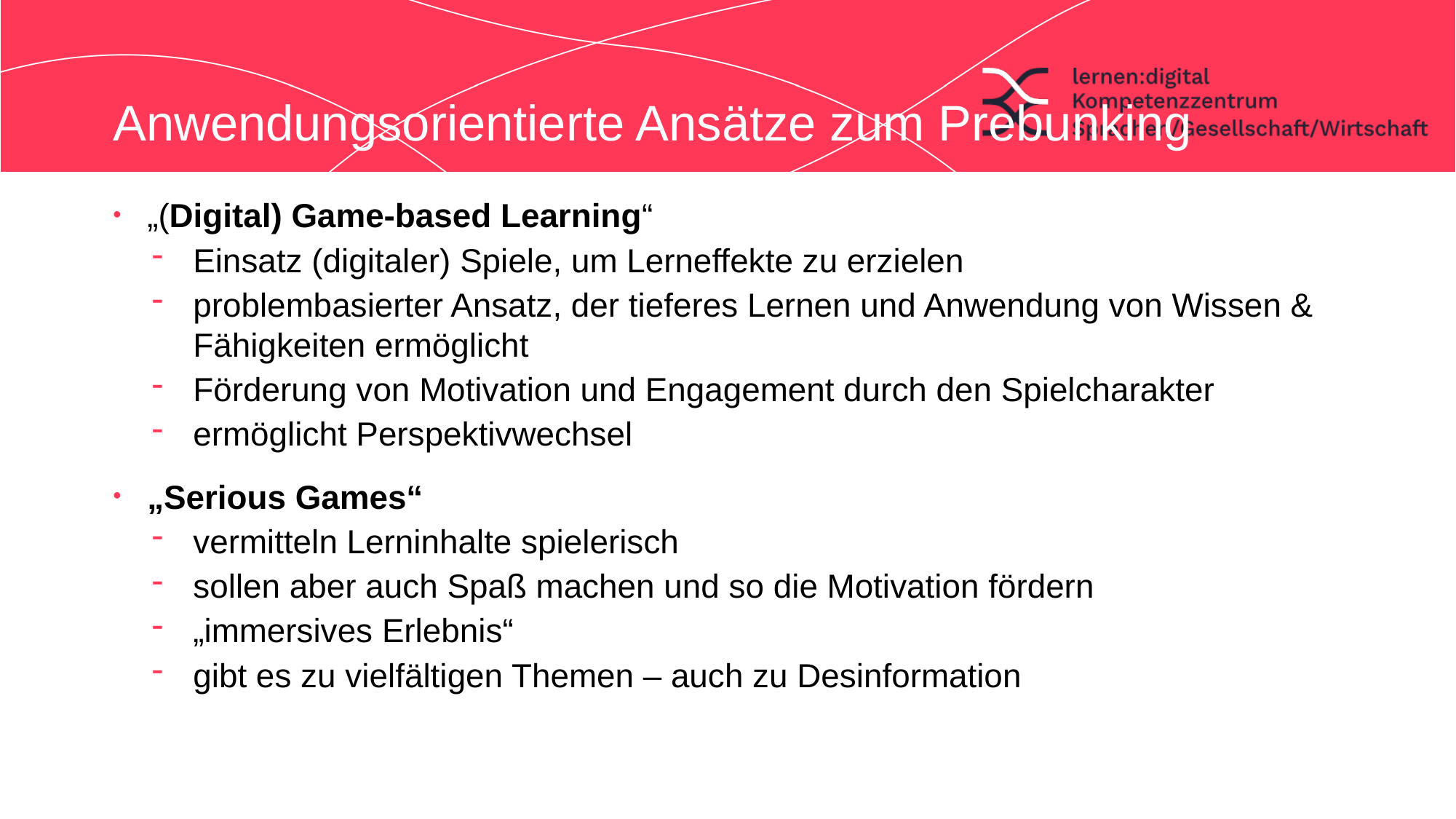

# Anwendungsorientierte Ansätze zum Prebunking
„(Digital) Game-based Learning“
Einsatz (digitaler) Spiele, um Lerneffekte zu erzielen
problembasierter Ansatz, der tieferes Lernen und Anwendung von Wissen & Fähigkeiten ermöglicht
Förderung von Motivation und Engagement durch den Spielcharakter
ermöglicht Perspektivwechsel
„Serious Games“
vermitteln Lerninhalte spielerisch
sollen aber auch Spaß machen und so die Motivation fördern
„immersives Erlebnis“
gibt es zu vielfältigen Themen – auch zu Desinformation